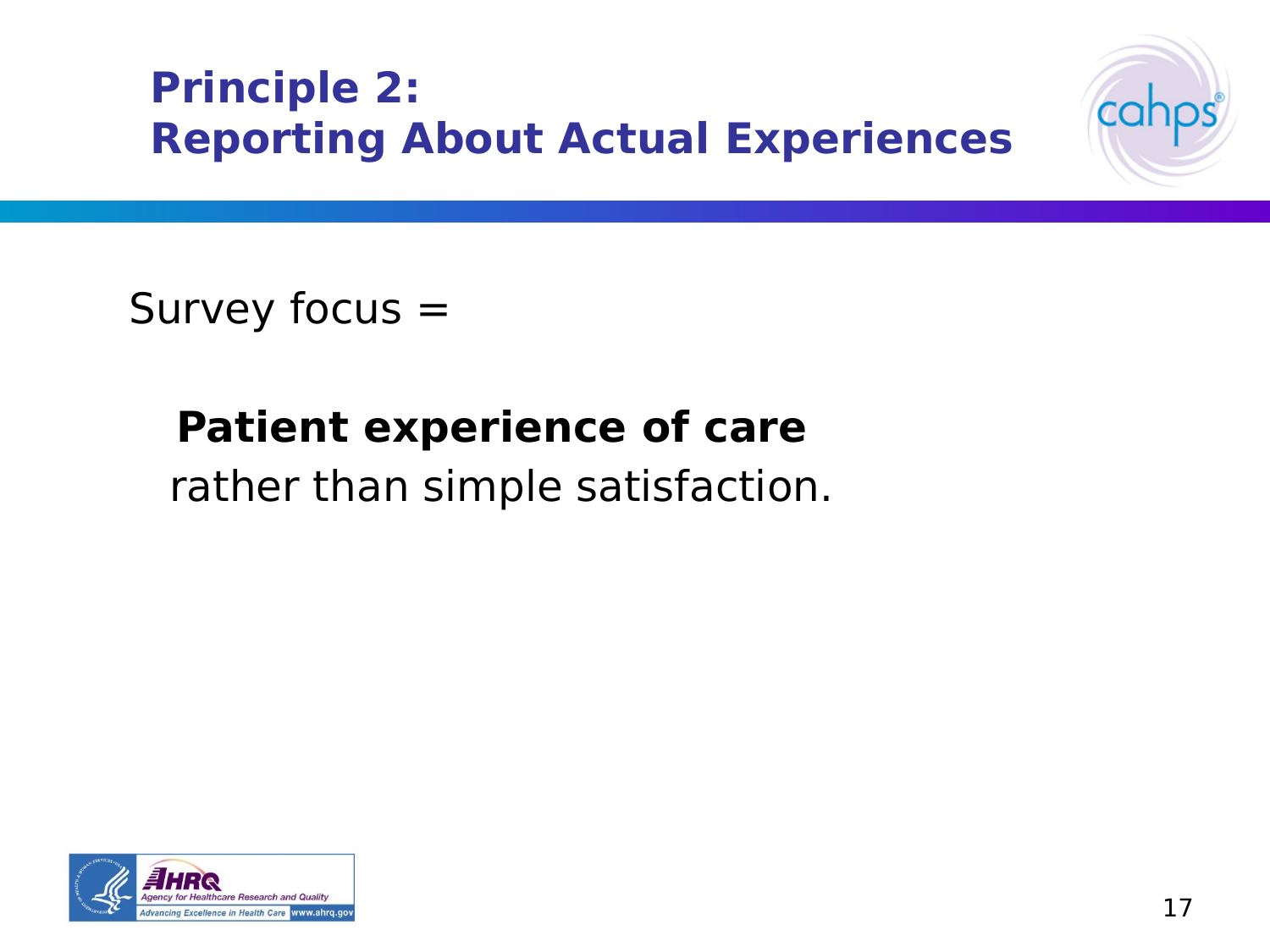

# Principle 2: Reporting About Actual Experiences

Survey focus =

	Patient experience of care
   rather than simple satisfaction.

17